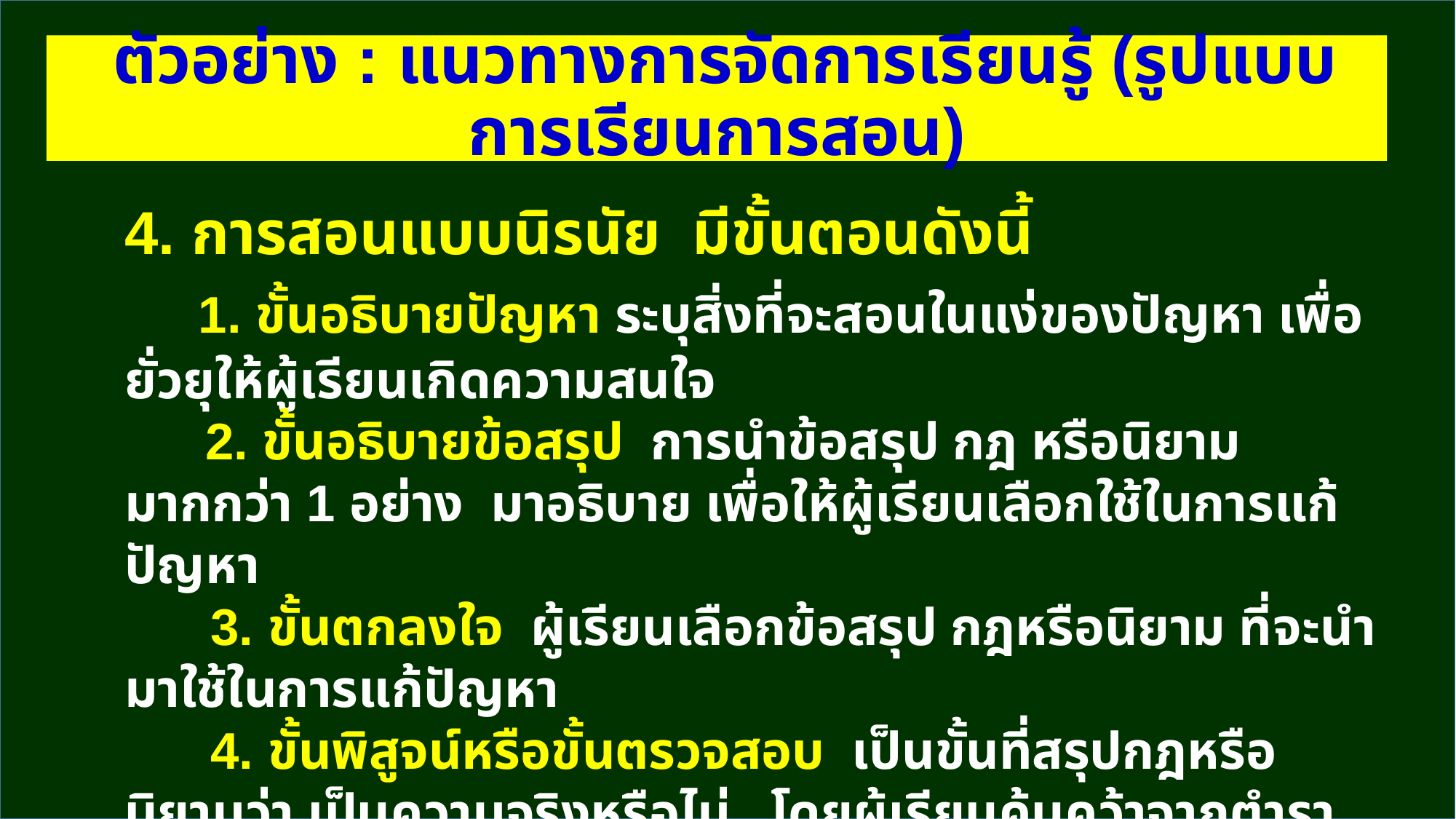

ตัวอย่าง : แนวทางการจัดการเรียนรู้ (รูปแบบการเรียนการสอน)
4. การสอนแบบนิรนัย  มีขั้นตอนดังนี้
    1. ขั้นอธิบายปัญหา ระบุสิ่งที่จะสอนในแง่ของปัญหา เพื่อยั่วยุให้ผู้เรียนเกิดความสนใจ
      2. ขั้นอธิบายข้อสรุป  การนำข้อสรุป กฎ หรือนิยามมากกว่า 1 อย่าง  มาอธิบาย เพื่อให้ผู้เรียนเลือกใช้ในการแก้ปัญหา
      3. ขั้นตกลงใจ  ผู้เรียนเลือกข้อสรุป กฎหรือนิยาม ที่จะนำมาใช้ในการแก้ปัญหา
      4. ขั้นพิสูจน์หรือขั้นตรวจสอบ  เป็นขั้นที่สรุปกฎหรือนิยามว่า เป็นความจริงหรือไม่   โดยผู้เรียนค้นคว้าจากตำราต่างๆ และข้อสรุปที่ได้จากการทดลอง มาพิสูจน์ว่าเป็นความจริง จึงจะเป็นความรู้ที่ถูกต้อง